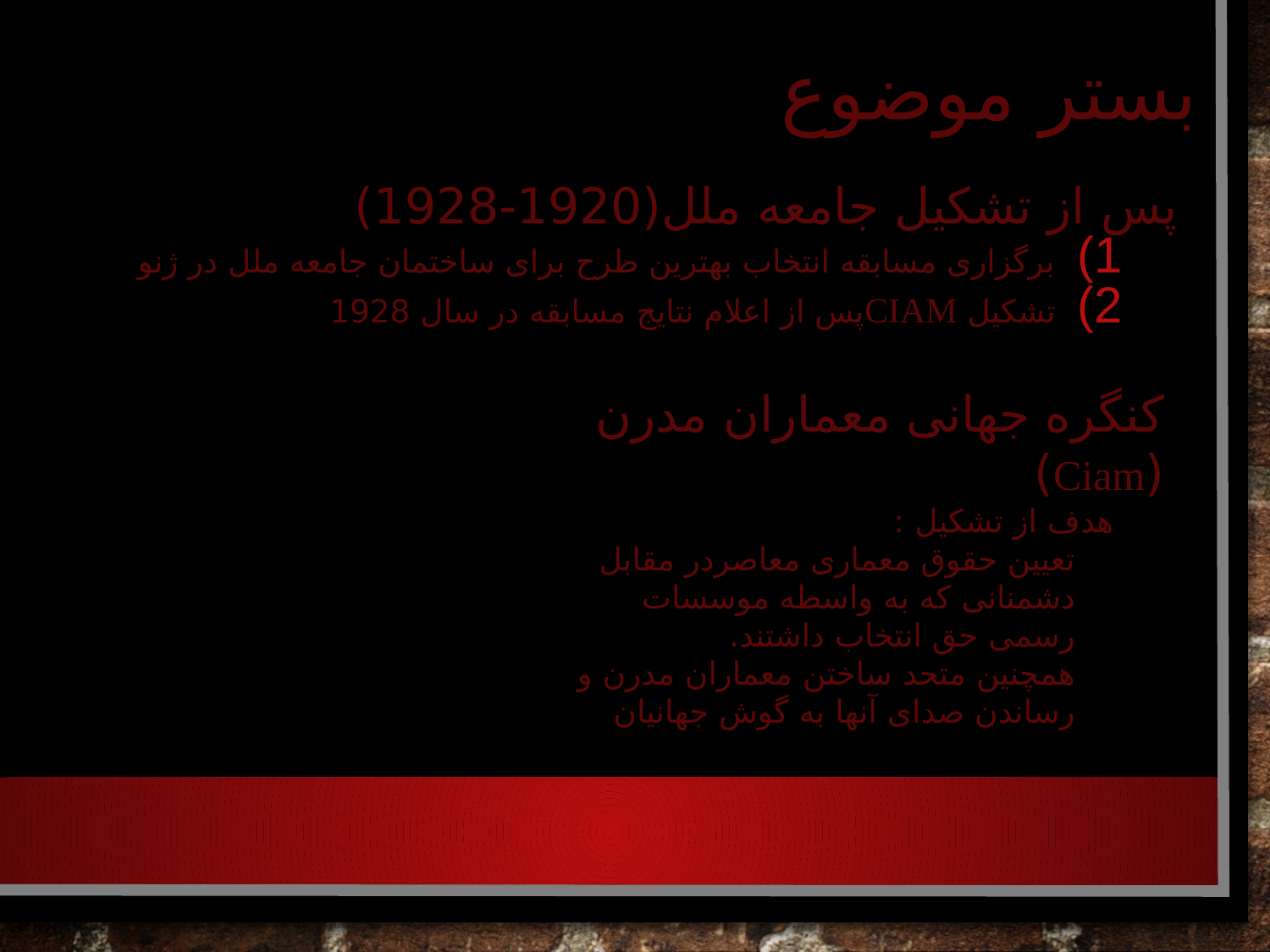

# بستر موضوع
پس از تشکیل جامعه ملل(1920-1928)
برگزاری مسابقه انتخاب بهترین طرح برای ساختمان جامعه ملل در ژنو
تشکیل Ciamپس از اعلام نتایج مسابقه در سال 1928

کنگره جهانی معماران مدرن (Ciam)
هدف از تشکیل :
تعیین حقوق معماری معاصردر مقابل دشمنانی که به واسطه موسسات رسمی حق انتخاب داشتند.
همچنین متحد ساختن معماران مدرن و رساندن صدای آنها به گوش جهانیان